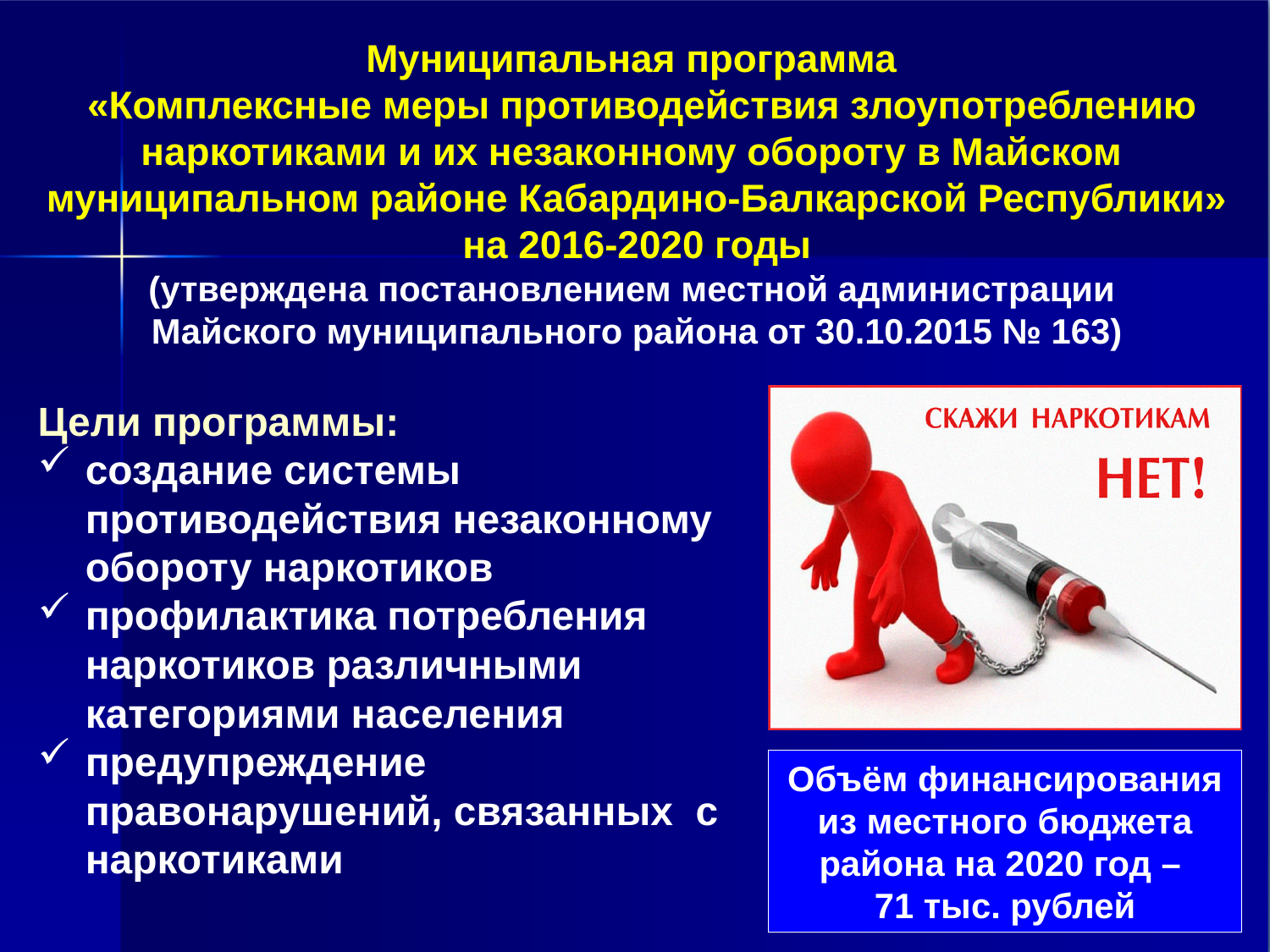

Муниципальная программа
 «Комплексные меры противодействия злоупотреблению наркотиками и их незаконному обороту в Майском  муниципальном районе Кабардино-Балкарской Республики»
на 2016-2020 годы
(утверждена постановлением местной администрации
Майского муниципального района от 30.10.2015 № 163)

Цели программы:
создание системы противодействия незаконному обороту наркотиков
профилактика потребления наркотиков различными категориями населения
предупреждение правонарушений, связанных  с наркотиками
Объём финансирования из местного бюджета района на 2020 год –
71 тыс. рублей